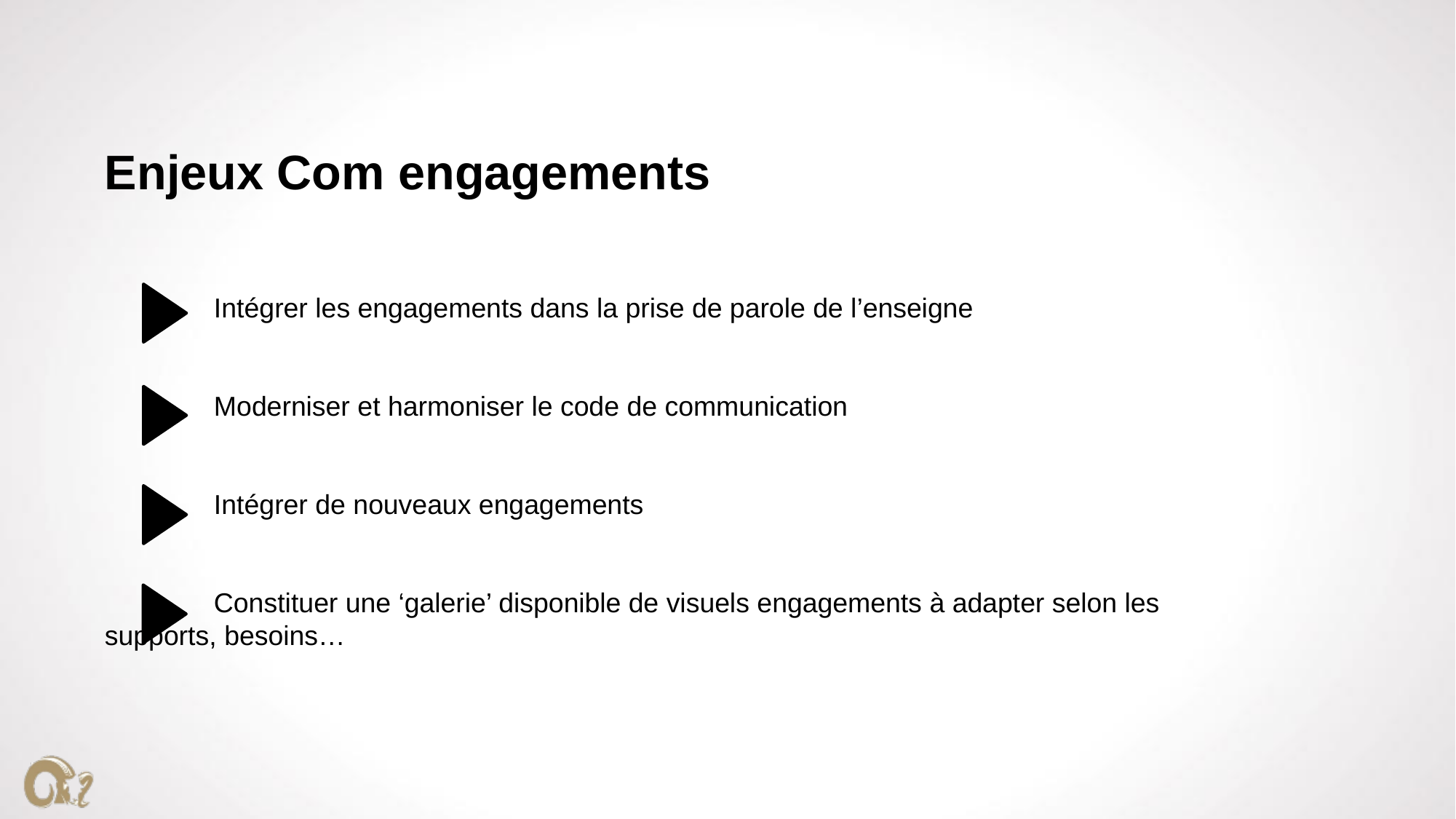

Enjeux Com engagements

	Intégrer les engagements dans la prise de parole de l’enseigne

	Moderniser et harmoniser le code de communication

	Intégrer de nouveaux engagements

	Constituer une ‘galerie’ disponible de visuels engagements à adapter selon les 	supports, besoins…